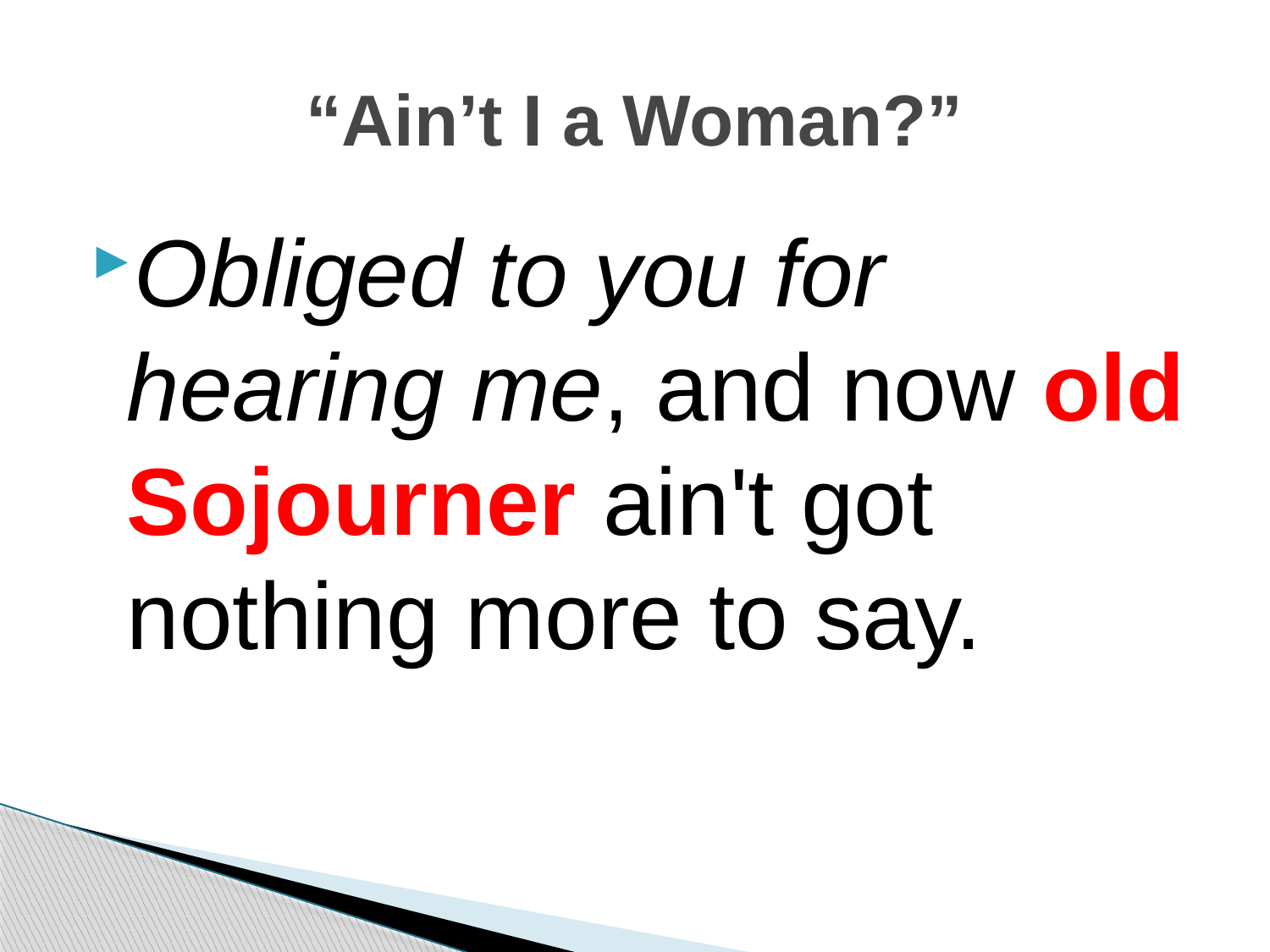

# “Ain’t I a Woman?”
Obliged to you for hearing me, and now old Sojourner ain't got nothing more to say.